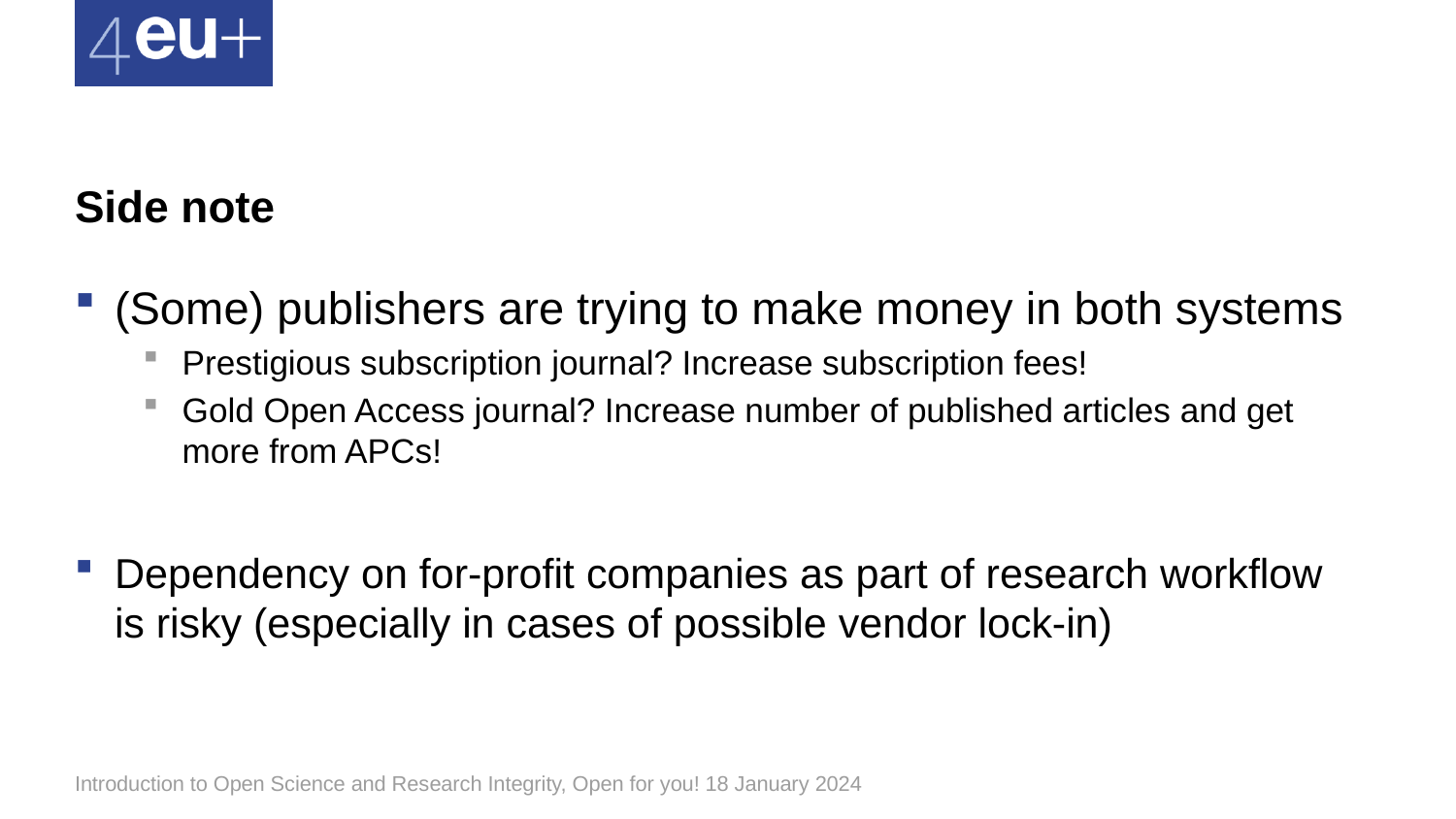

# Side note
(Some) publishers are trying to make money in both systems
Prestigious subscription journal? Increase subscription fees!
Gold Open Access journal? Increase number of published articles and get more from APCs!

Dependency on for-profit companies as part of research workflow is risky (especially in cases of possible vendor lock-in)

Introduction to Open Science and Research Integrity, Open for you! 18 January 2024